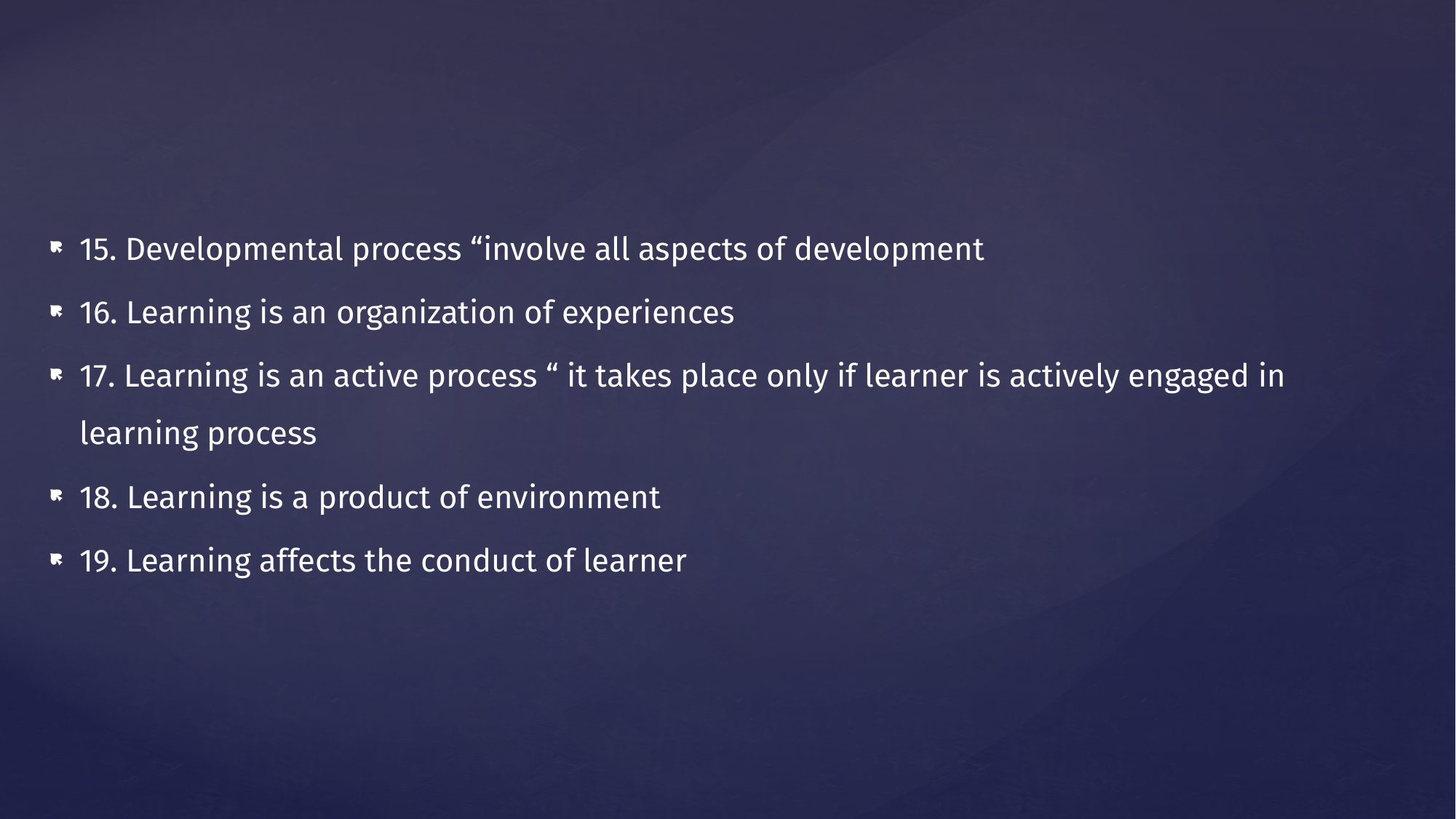

15. Developmental process “involve all aspects of development
16. Learning is an organization of experiences
17. Learning is an active process “ it takes place only if learner is actively engaged in learning process
18. Learning is a product of environment
19. Learning affects the conduct of learner